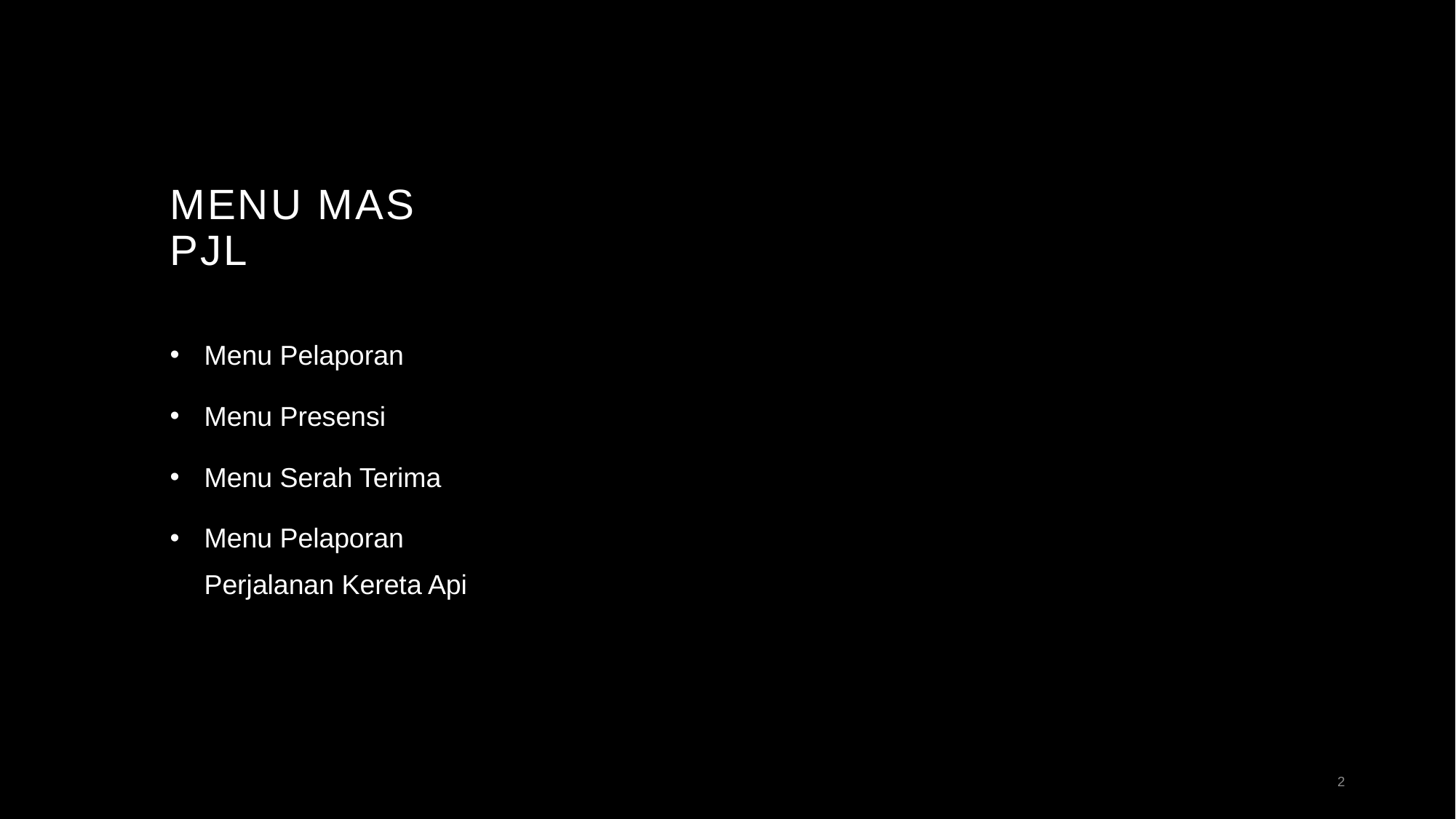

# MENU MAS PJL
Menu Pelaporan
Menu Presensi
Menu Serah Terima
Menu Pelaporan Perjalanan Kereta Api

2